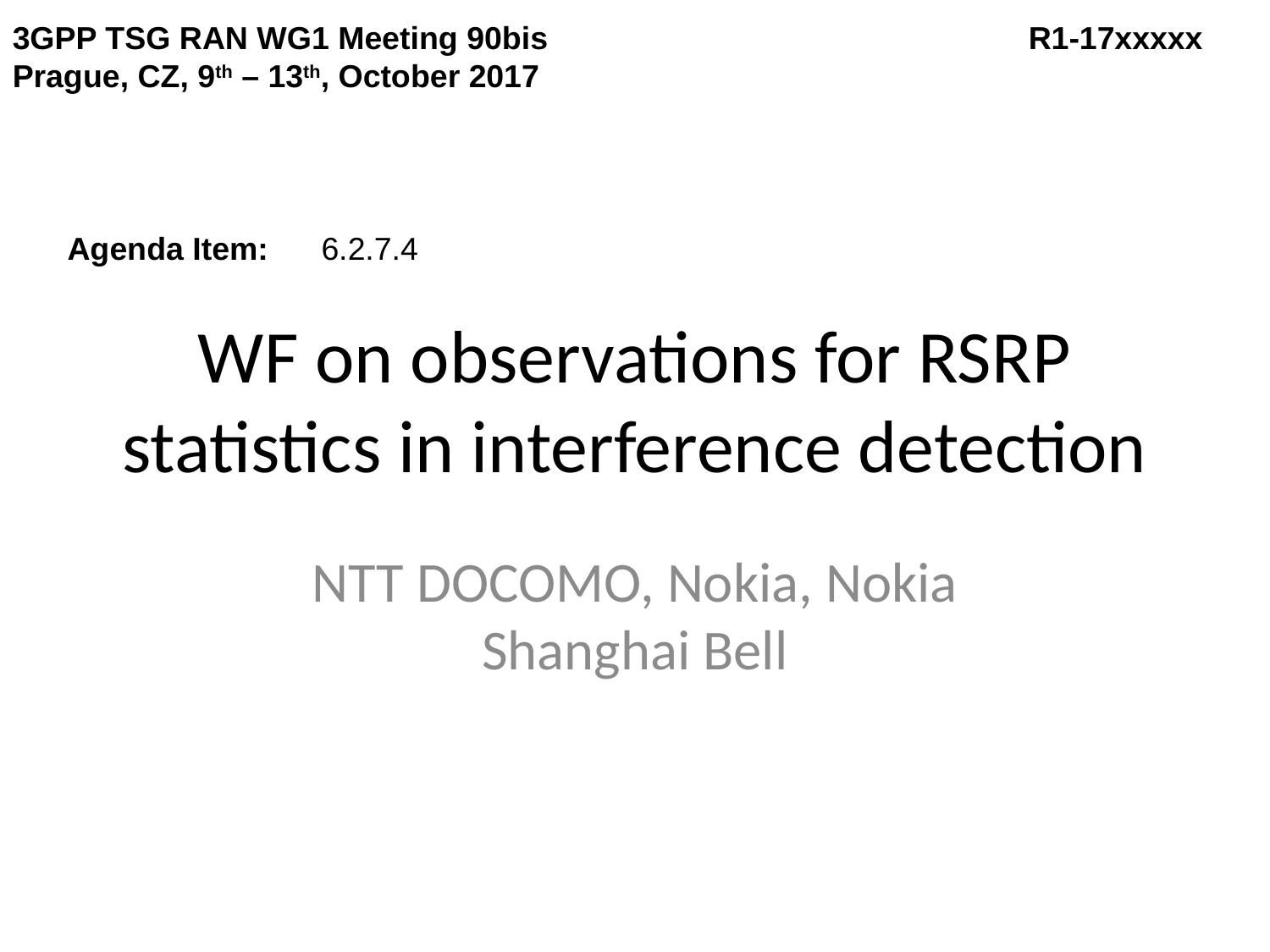

3GPP TSG RAN WG1 Meeting 90bis				R1-17xxxxx
Prague, CZ, 9th – 13th, October 2017
Agenda Item:	6.2.7.4
# WF on observations for RSRP statistics in interference detection
NTT DOCOMO, Nokia, Nokia Shanghai Bell